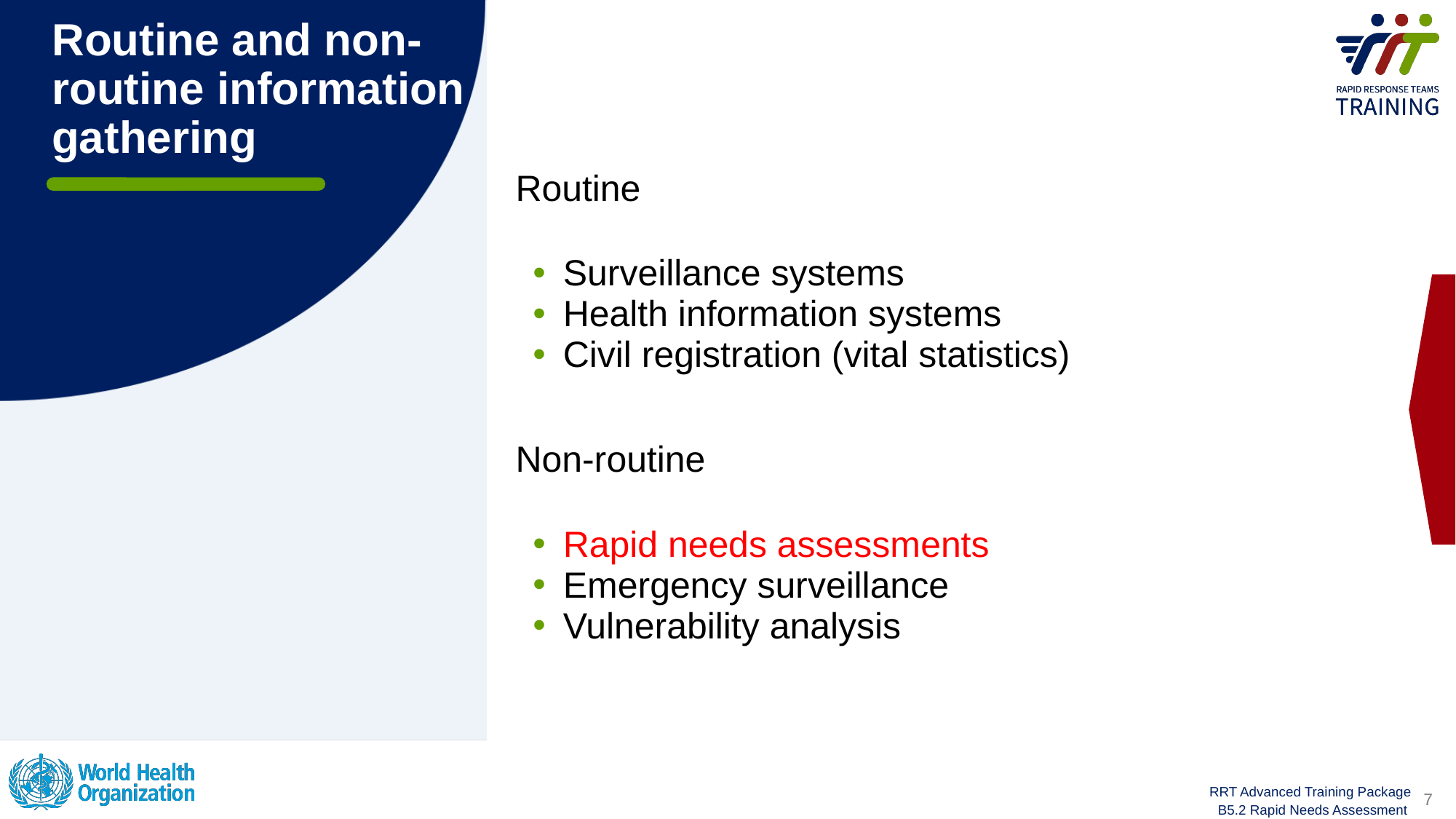

# Routine and non-routine information gathering
Routine

Surveillance systems
Health information systems
Civil registration (vital statistics)

Non-routine

Rapid needs assessments
Emergency surveillance
Vulnerability analysis